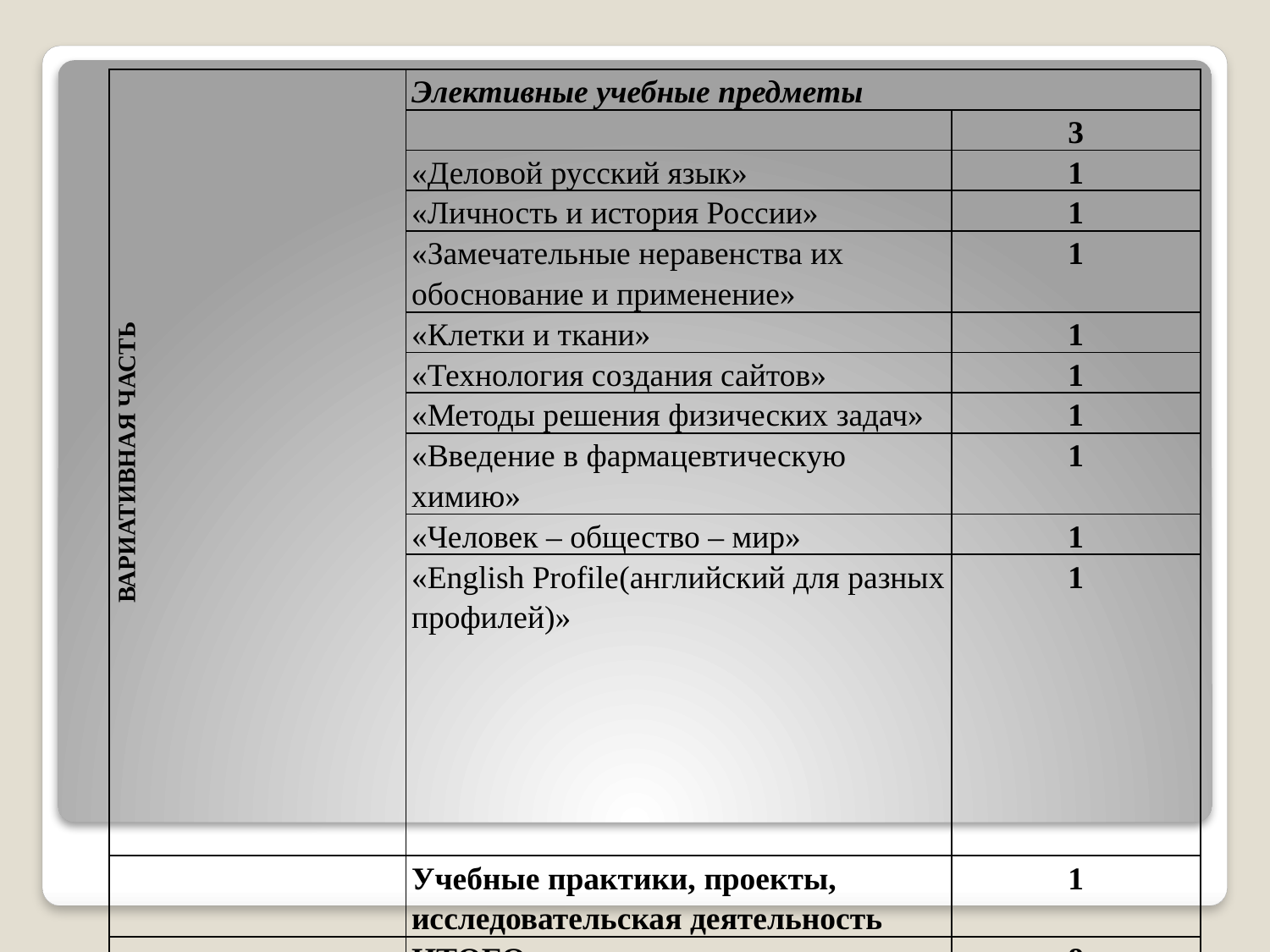

| ВАРИАТИВНАЯ ЧАСТЬ | Элективные учебные предметы |  |
| --- | --- | --- |
|  |  | 3 |
|  | «Деловой русский язык» | 1 |
|  | «Личность и история России» | 1 |
|  | «Замечательные неравенства их обоснование и применение» | 1 |
|  | «Клетки и ткани» | 1 |
|  | «Технология создания сайтов» | 1 |
|  | «Методы решения физических задач» | 1 |
|  | «Введение в фармацевтическую химию» | 1 |
|  | «Человек – общество – мир» | 1 |
|  | «English Profile(английский для разных профилей)» | 1 |
|  | Учебные практики, проекты, исследовательская деятельность | 1 |
|  | ИТОГО | 8 |
| Предельно допустимая аудиторная учебная нагрузка при 6- дневной учебной неделе (требования СанПин) |  | 37 |